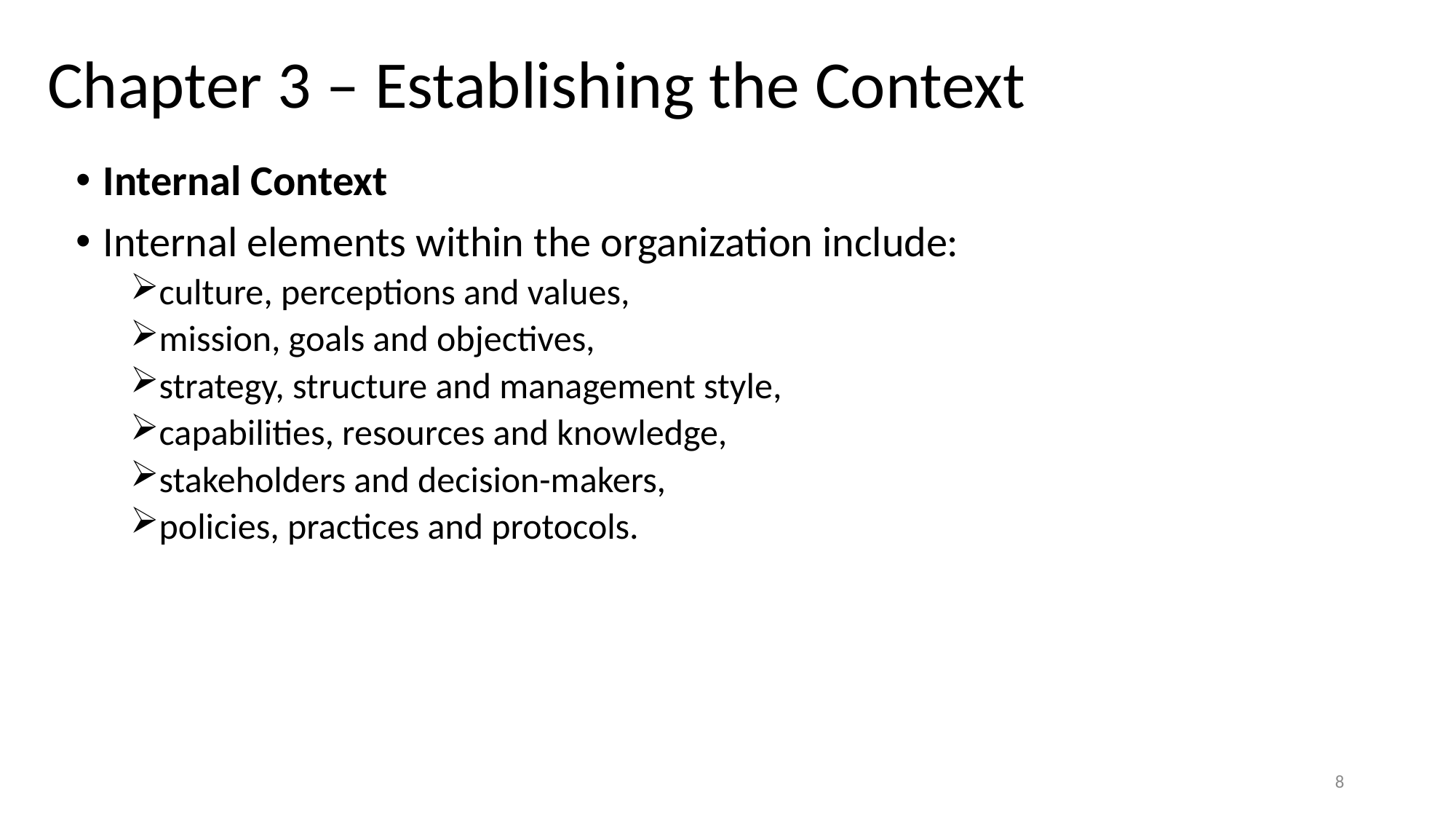

# Chapter 3 – Establishing the Context
Internal Context
Internal elements within the organization include:
culture, perceptions and values,
mission, goals and objectives,
strategy, structure and management style,
capabilities, resources and knowledge,
stakeholders and decision-makers,
policies, practices and protocols.

8